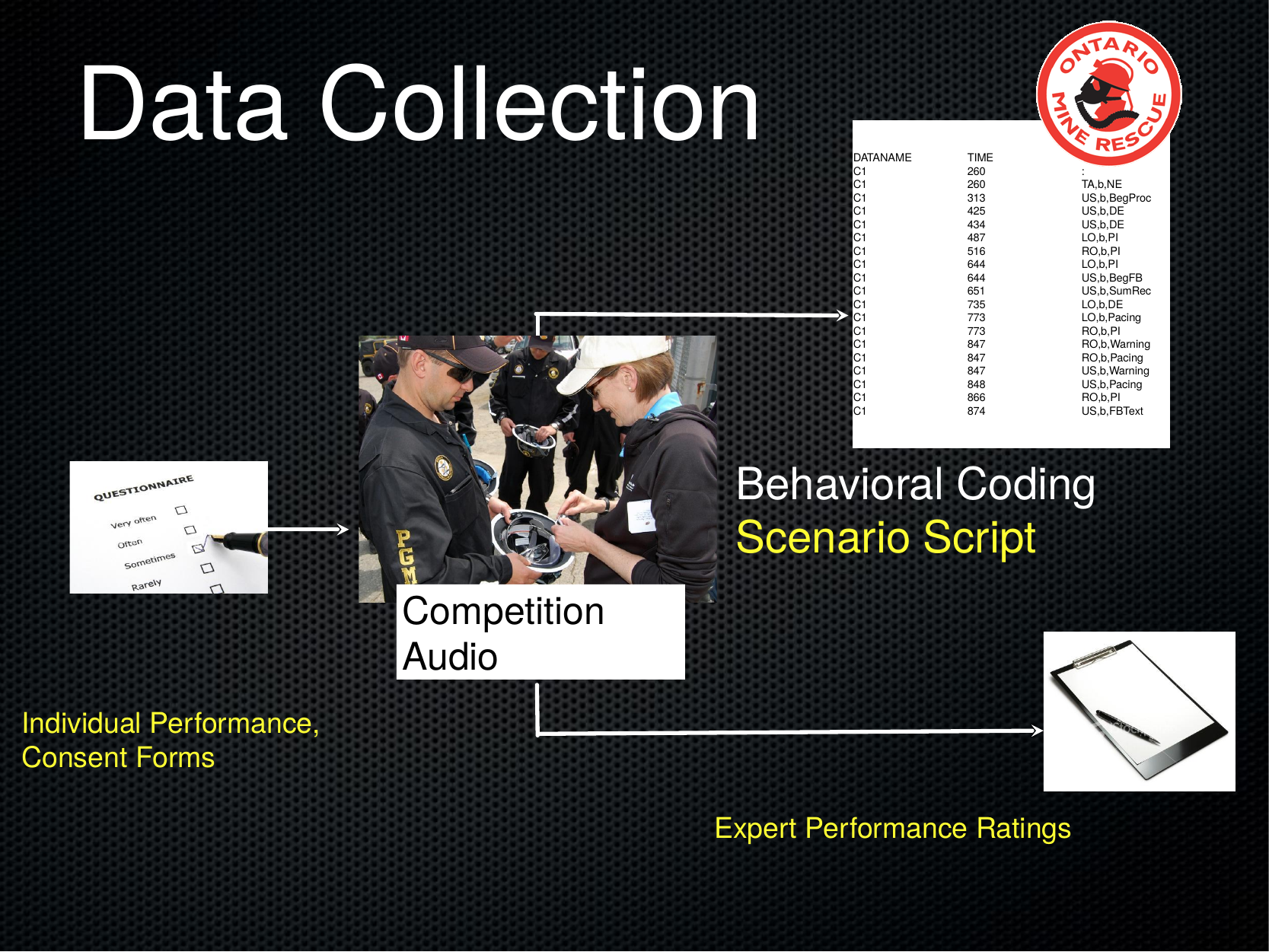

# Data Collection

DATANAME	TIME	EVENT
C1	260	:
C1	260	TA,b,NE
C1	313	US,b,BegProc
C1	425	US,b,DE
C1	434	US,b,DE
C1	487	LO,b,PI
C1	516	RO,b,PI
C1	644	LO,b,PI
C1	644	US,b,BegFB
C1	651	US,b,SumRec
C1	735	LO,b,DE
C1	773	LO,b,Pacing
C1	773	RO,b,PI
C1	847	RO,b,Warning
C1	847	RO,b,Pacing
C1	847	US,b,Warning
C1	848	US,b,Pacing
C1	866	RO,b,PI
C1	874	US,b,FBText

Behavioral Coding
Scenario Script

Individual Performance, Consent Forms
Competition Audio

Expert Performance Ratings